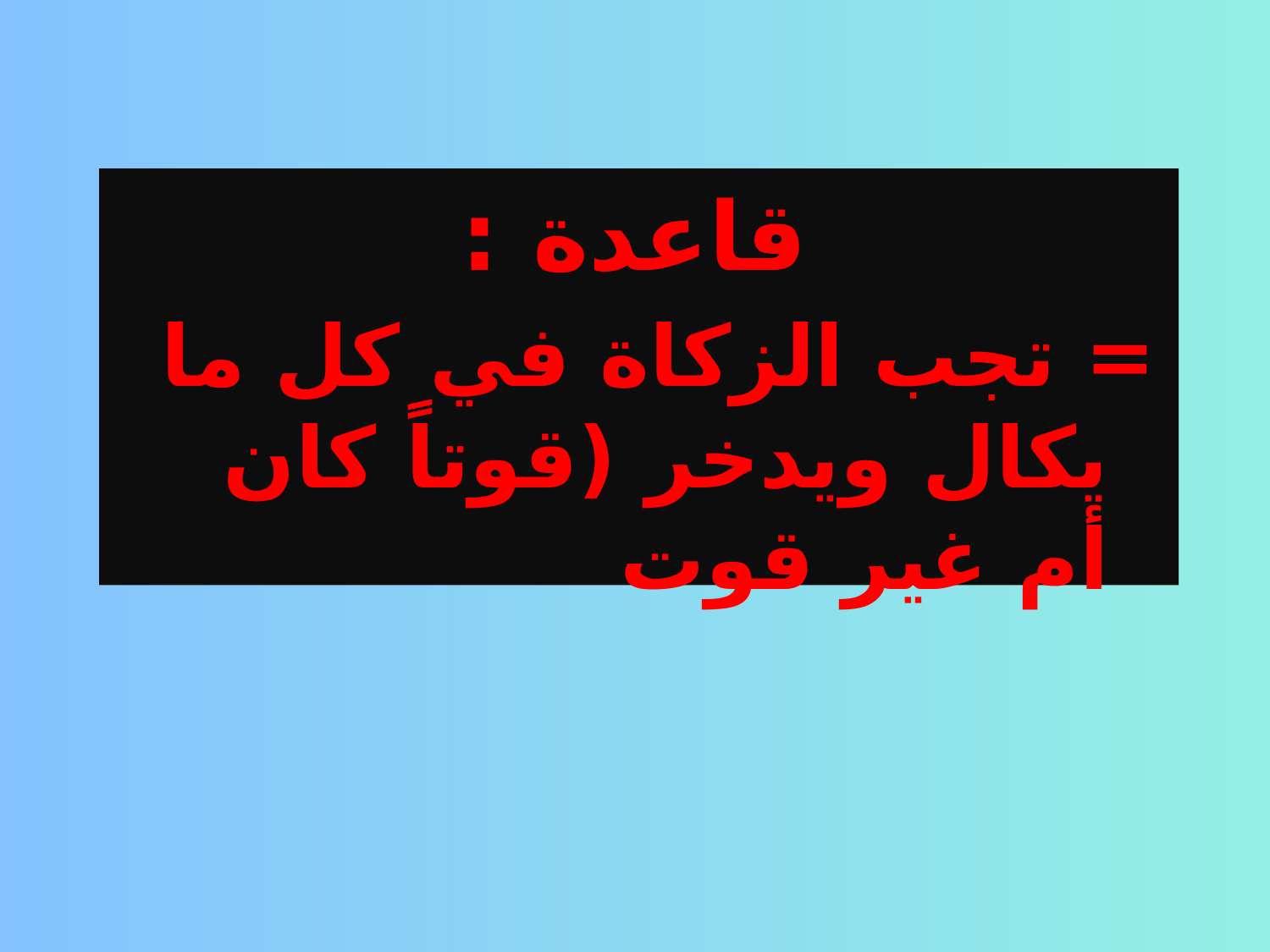

قاعدة :
= تجب الزكاة في كل ما يكال ويدخر (قوتاً كان أم غير قوت